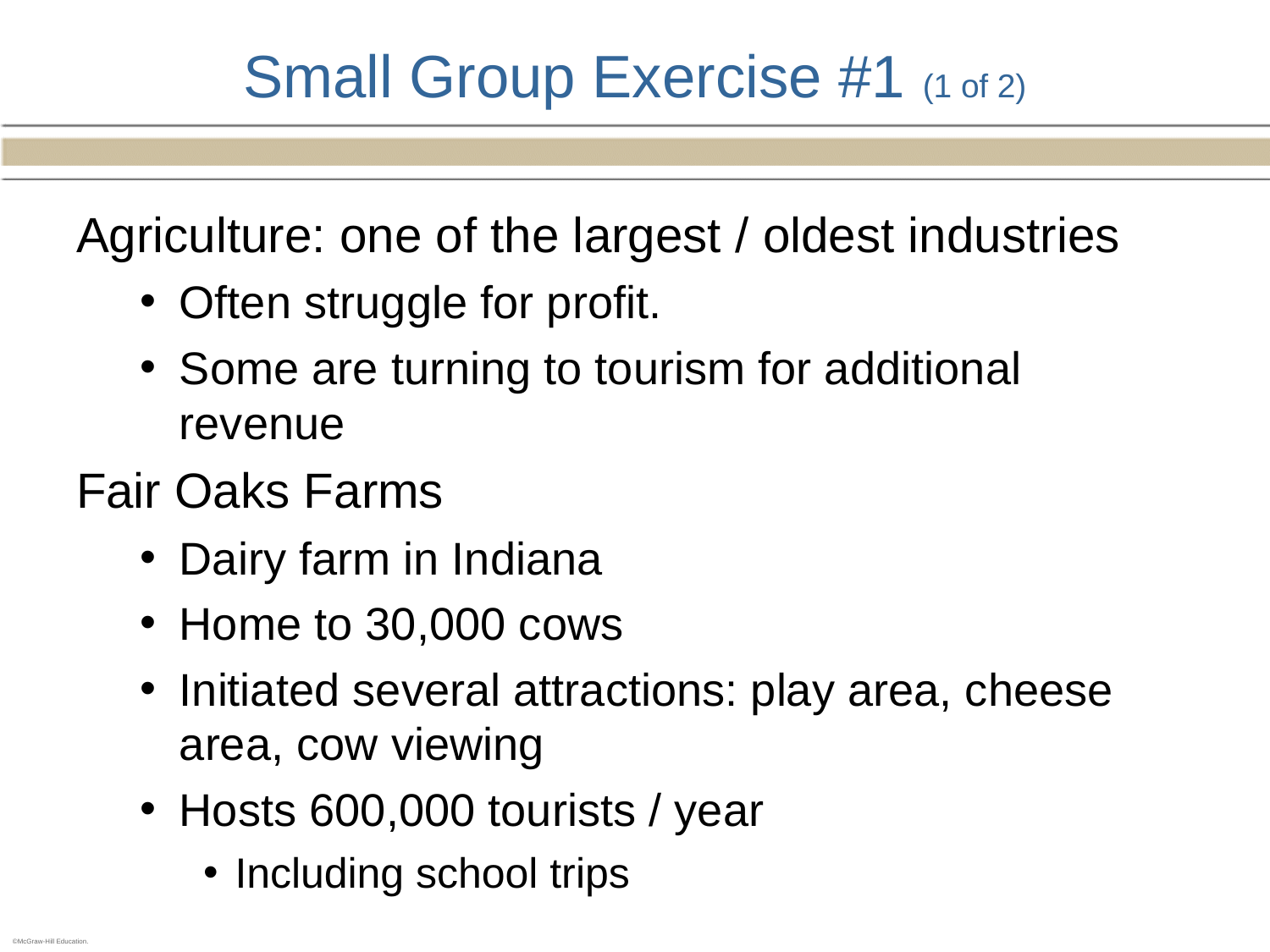

# Small Group Exercise #1 (1 of 2)
Agriculture: one of the largest / oldest industries
Often struggle for profit.
Some are turning to tourism for additional revenue
Fair Oaks Farms
Dairy farm in Indiana
Home to 30,000 cows
Initiated several attractions: play area, cheese area, cow viewing
Hosts 600,000 tourists / year
Including school trips